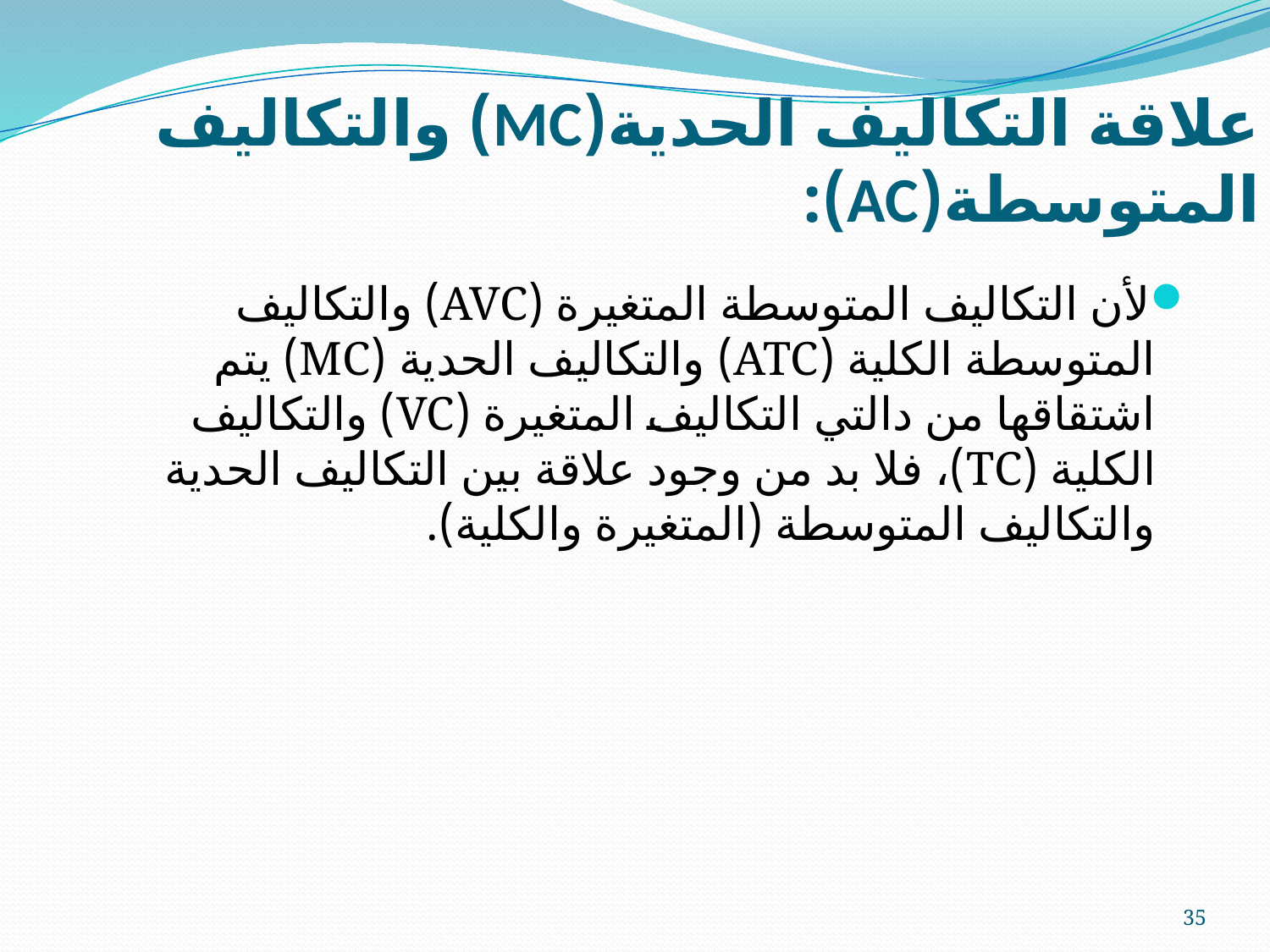

# علاقة التكاليف الحدية(MC) والتكاليف المتوسطة(AC):
لأن التكاليف المتوسطة المتغيرة (AVC) والتكاليف المتوسطة الكلية (ATC) والتكاليف الحدية (MC) يتم اشتقاقها من دالتي التكاليف المتغيرة (VC) والتكاليف الكلية (TC)، فلا بد من وجود علاقة بين التكاليف الحدية والتكاليف المتوسطة (المتغيرة والكلية).
35